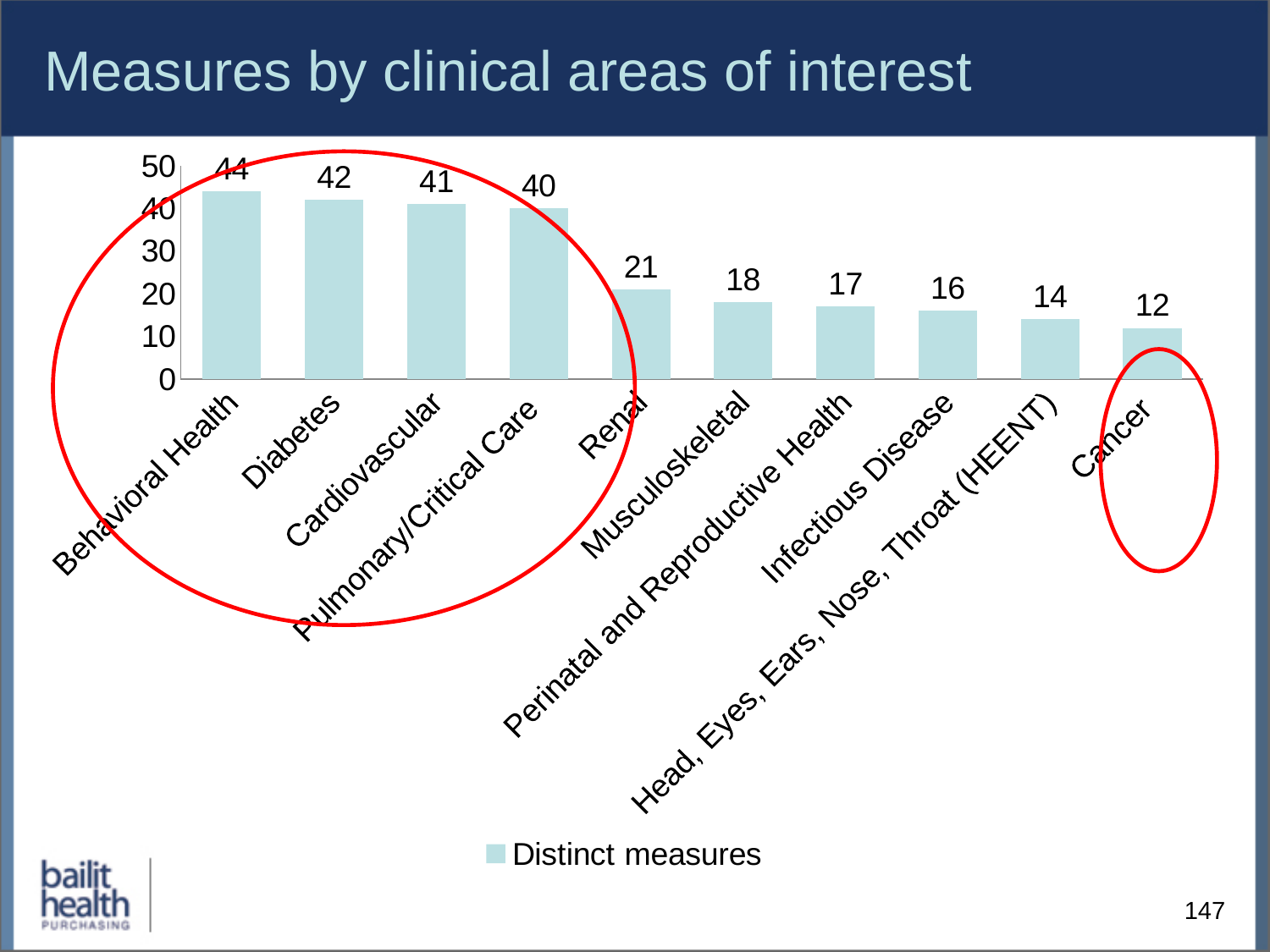

# Measures by clinical areas of interest

### Chart

| Category | Distinct measures |
|---|---|
| Behavioral Health | 44.0 |
| Diabetes | 42.0 |
| Cardiovascular | 41.0 |
| Pulmonary/Critical Care  | 40.0 |
| Renal | 21.0 |
| Musculoskeletal | 18.0 |
| Perinatal and Reproductive Health | 17.0 |
| Infectious Disease | 16.0 |
| Head, Eyes, Ears, Nose, Throat (HEENT) | 14.0 |
| Cancer  | 12.0 |
147